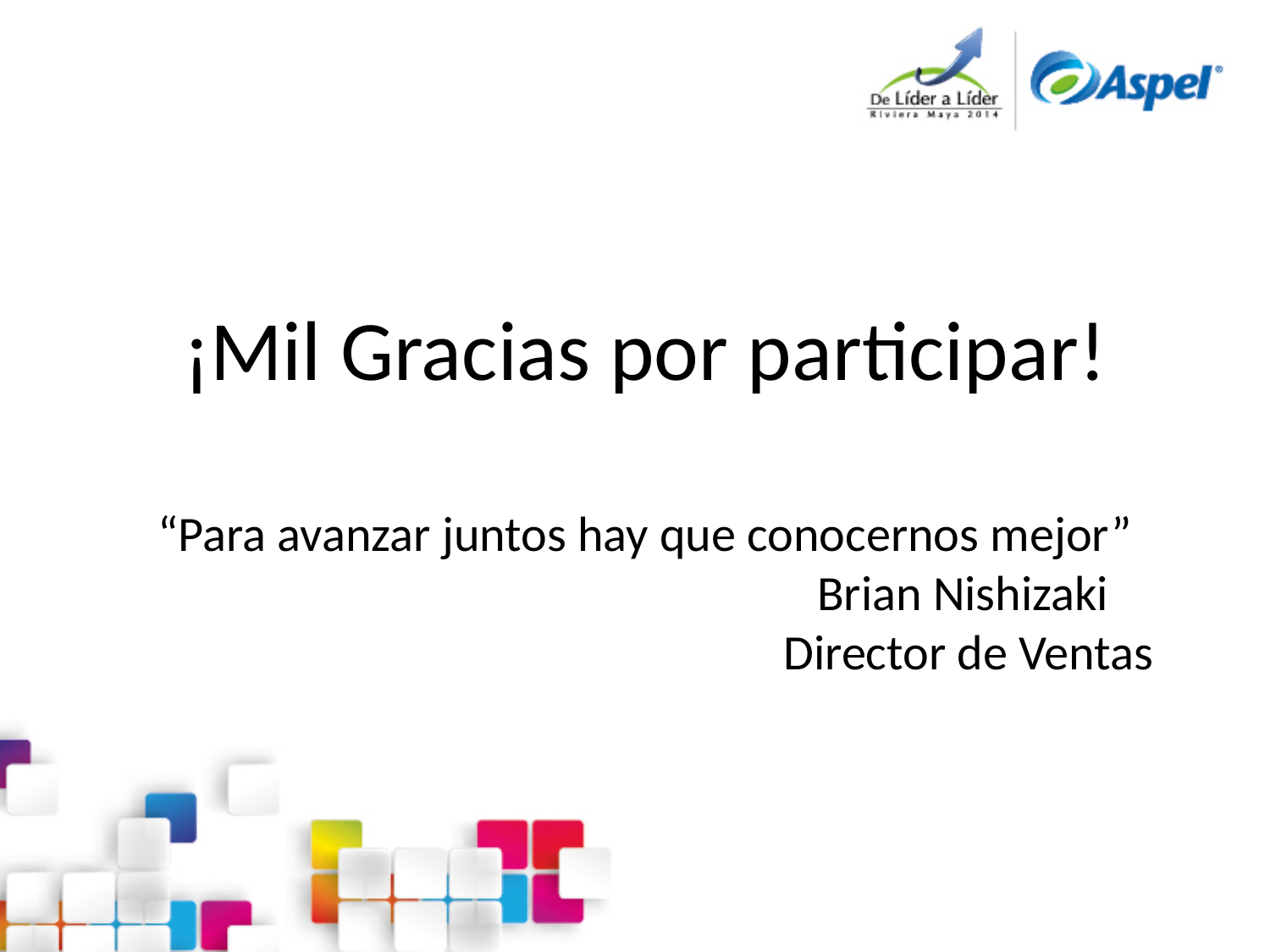

# ¡Mil Gracias por participar!
“Para avanzar juntos hay que conocernos mejor”
					Brian Nishizaki
		                                   Director de Ventas